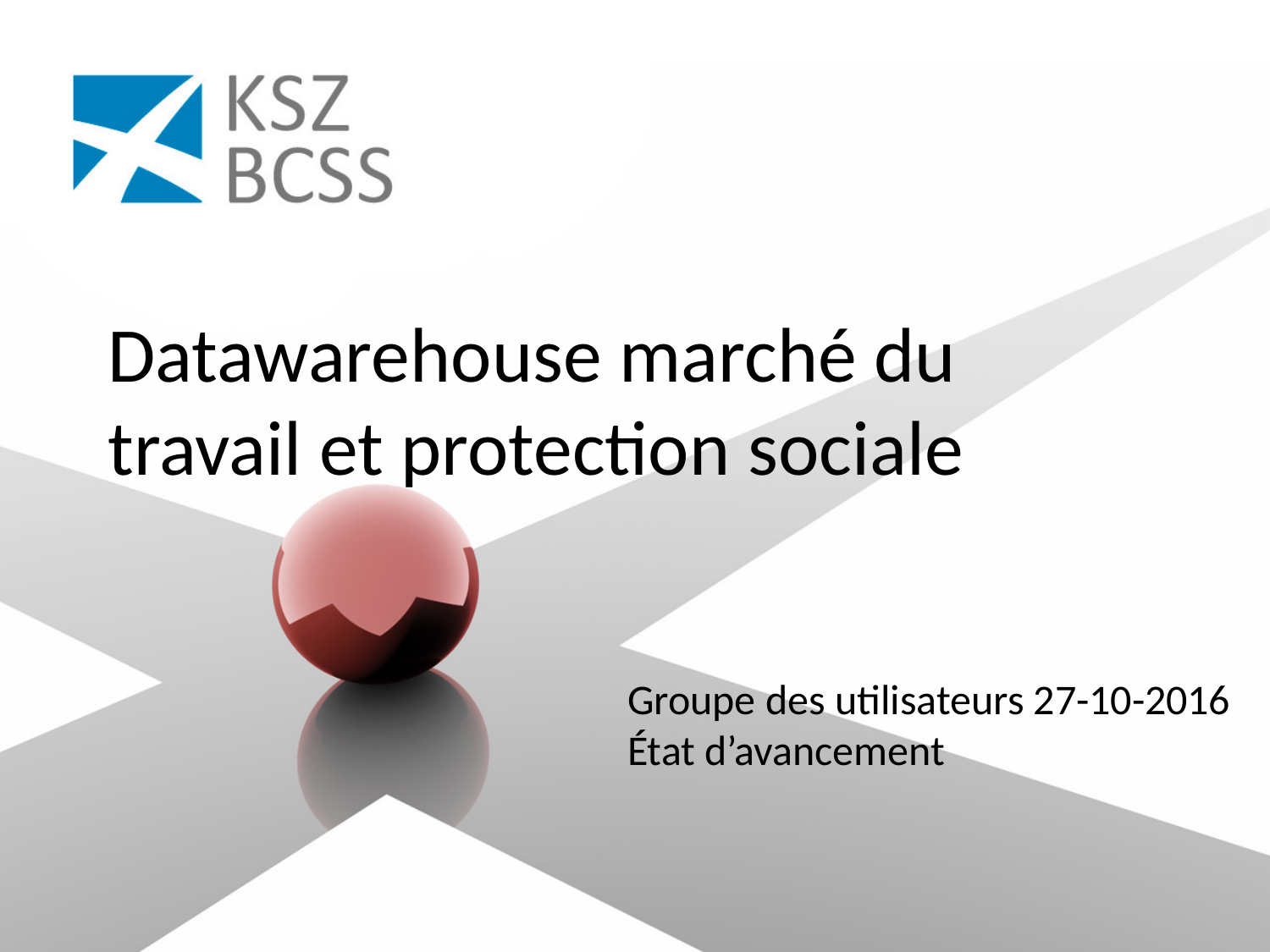

# Datawarehouse marché du travail et protection sociale
Groupe des utilisateurs 27-10-2016
État d’avancement